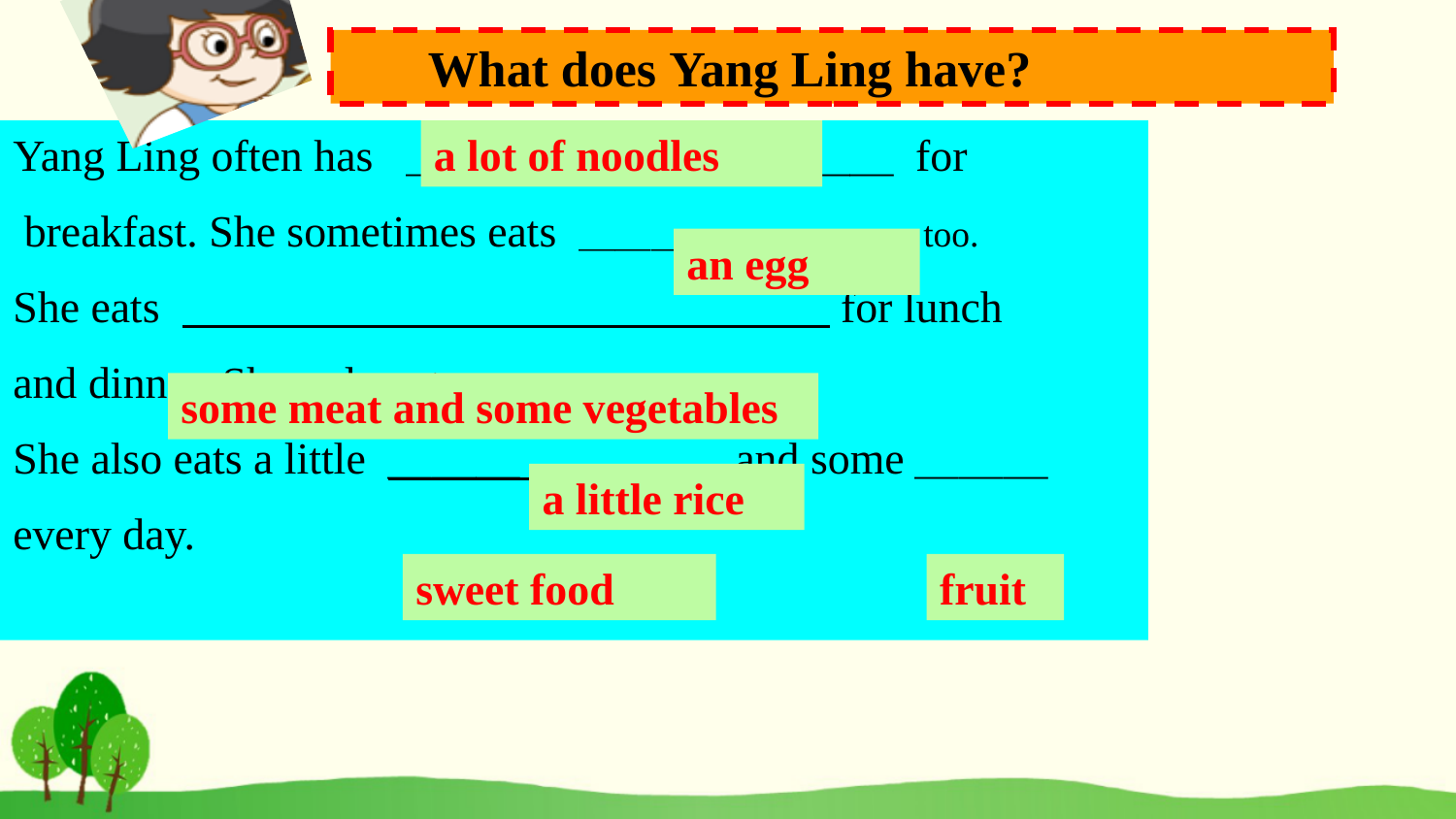

What does Yang Ling have?
a lot of noodles
Yang Ling often has  ＿＿＿＿＿＿＿＿＿＿＿ for
 breakfast. She sometimes eats ＿＿＿＿＿＿＿＿＿ too.
She eats                                                             for lunch
and dinner. She only eats                                    .
She also eats a little ＿＿＿                ＿and some＿＿＿
every day.

an egg
some meat and some vegetables
a little rice
sweet food
fruit